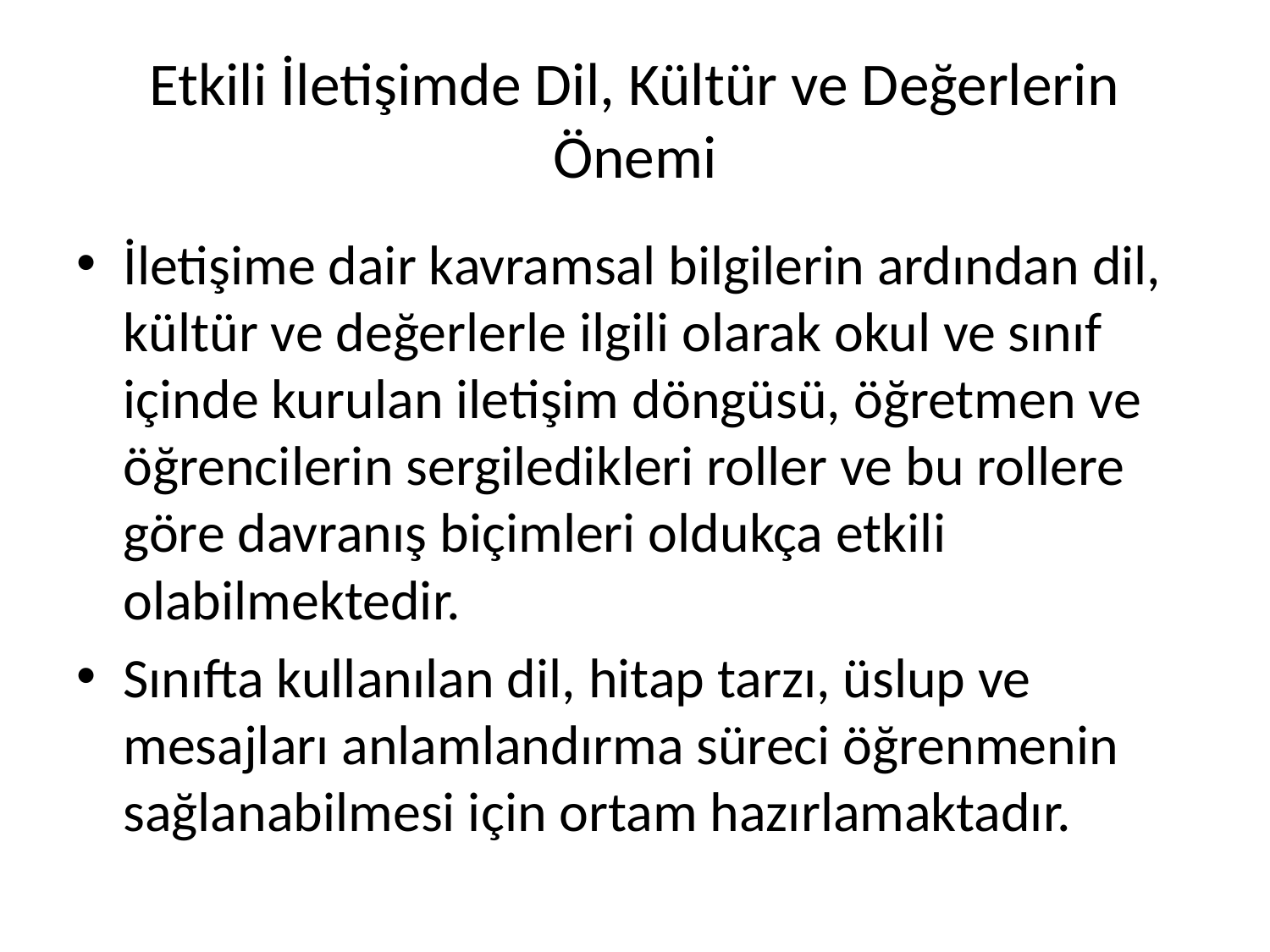

# Etkili İletişimde Dil, Kültür ve Değerlerin Önemi
İletişime dair kavramsal bilgilerin ardından dil, kültür ve değerlerle ilgili olarak okul ve sınıf içinde kurulan iletişim döngüsü, öğretmen ve öğrencilerin sergiledikleri roller ve bu rollere göre davranış biçimleri oldukça etkili olabilmektedir.
Sınıfta kullanılan dil, hitap tarzı, üslup ve mesajları anlamlandırma süreci öğrenmenin sağlanabilmesi için ortam hazırlamaktadır.